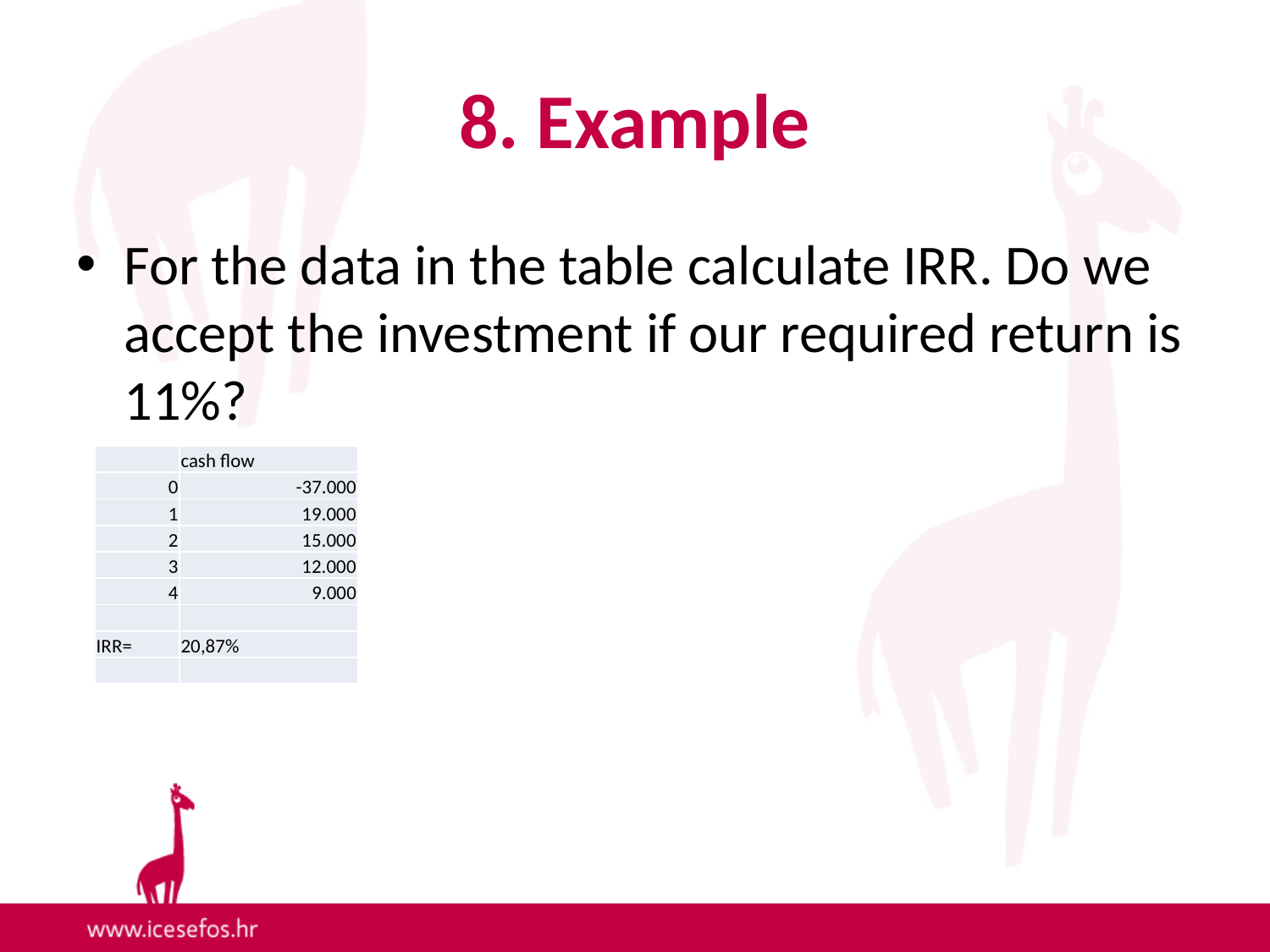

# 8. Example
For the data in the table calculate IRR. Do we accept the investment if our required return is 11%?

|  | cash flow |
| --- | --- |
| 0 | -37.000 |
| 1 | 19.000 |
| 2 | 15.000 |
| 3 | 12.000 |
| 4 | 9.000 |
|  |  |
| IRR= | 20,87% |
|  |  |